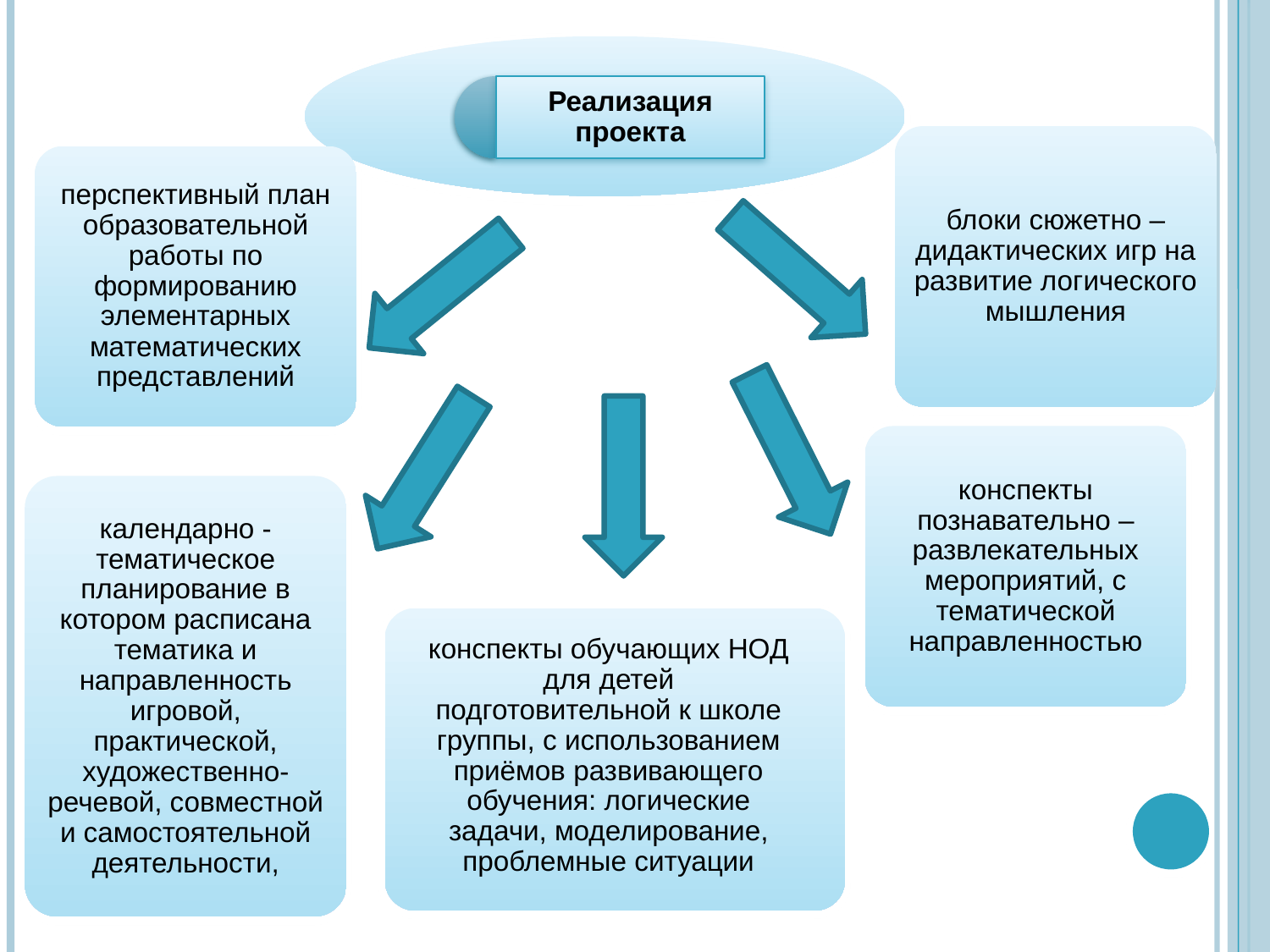

Реализация проекта

блоки сюжетно – дидактических игр на развитие логического мышления

перспективный план образовательной работы по формированию элементарных математических представлений

конспекты познавательно – развлекательных мероприятий, с тематической направленностью

календарно - тематическое планирование в котором расписана тематика и направленность игровой, практической, художественно-речевой, совместной и самостоятельной деятельности,

конспекты обучающих НОД для детей подготовительной к школе группы, с использованием приёмов развивающего обучения: логические задачи, моделирование, проблемные ситуации